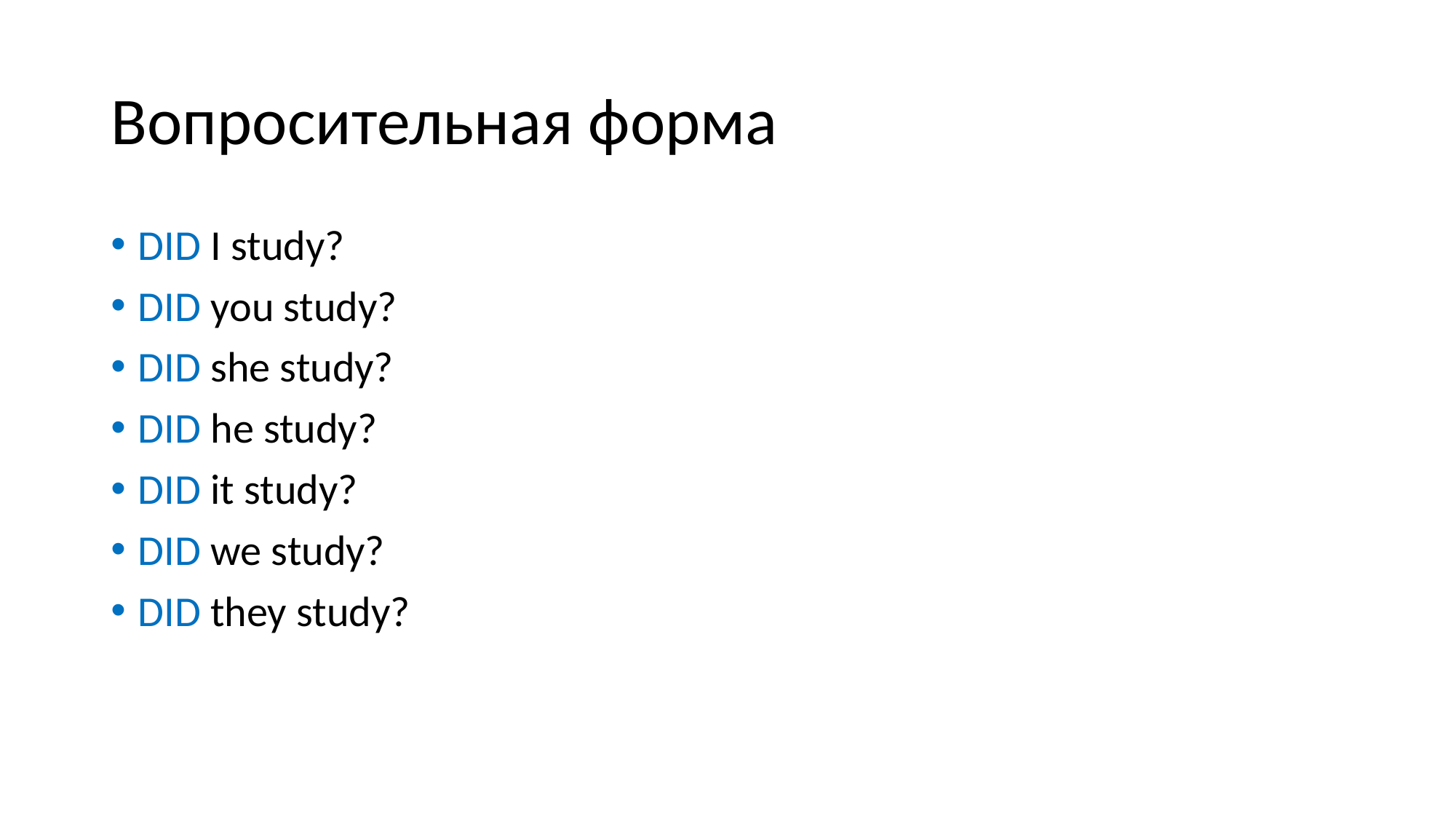

# Вопросительная форма
DID I study?
DID you study?
DID she study?
DID he study?
DID it study?
DID we study?
DID they study?